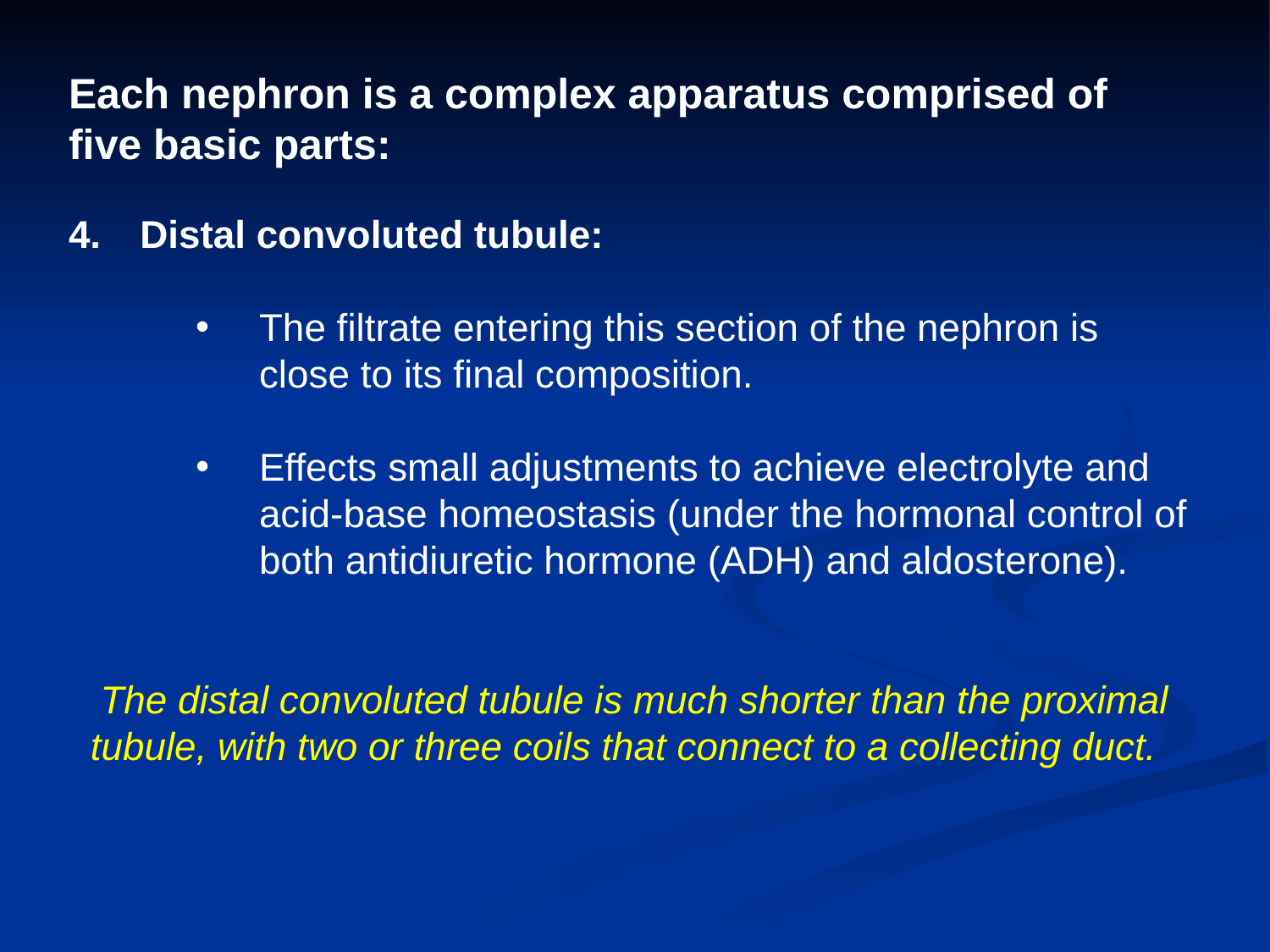

Each nephron is a complex apparatus comprised of five basic parts:

Distal convoluted tubule:

The filtrate entering this section of the nephron is close to its final composition.

Effects small adjustments to achieve electrolyte and acid-base homeostasis (under the hormonal control of both antidiuretic hormone (ADH) and aldosterone).

 The distal convoluted tubule is much shorter than the proximal tubule, with two or three coils that connect to a collecting duct.